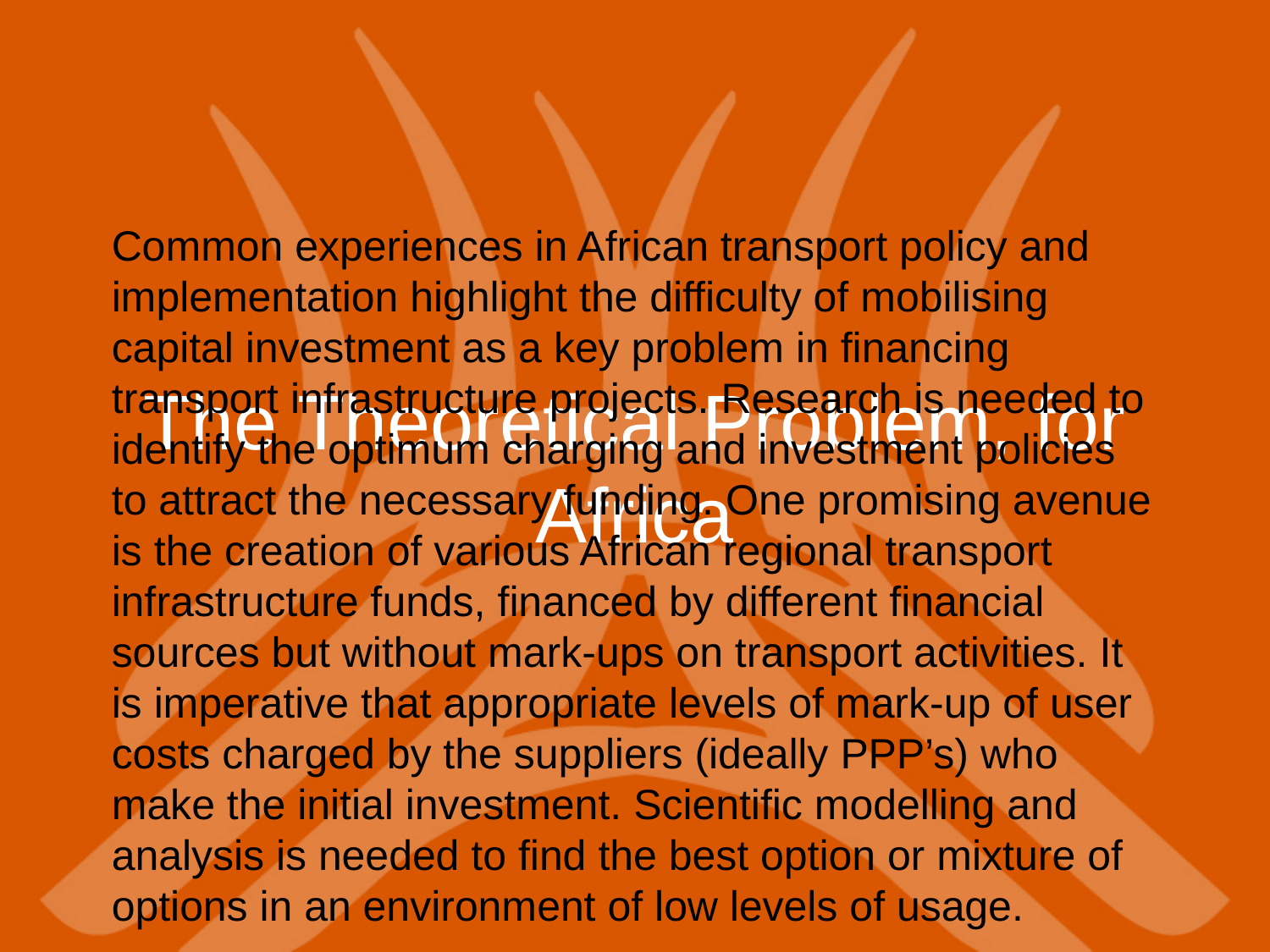

Common experiences in African transport policy and implementation highlight the difficulty of mobilising capital investment as a key problem in financing transport infrastructure projects. Research is needed to identify the optimum charging and investment policies to attract the necessary funding. One promising avenue is the creation of various African regional transport infrastructure funds, financed by different financial sources but without mark-ups on transport activities. It is imperative that appropriate levels of mark-up of user costs charged by the suppliers (ideally PPP’s) who make the initial investment. Scientific modelling and analysis is needed to find the best option or mixture of options in an environment of low levels of usage.
# The Theoretical Problem, for Africa